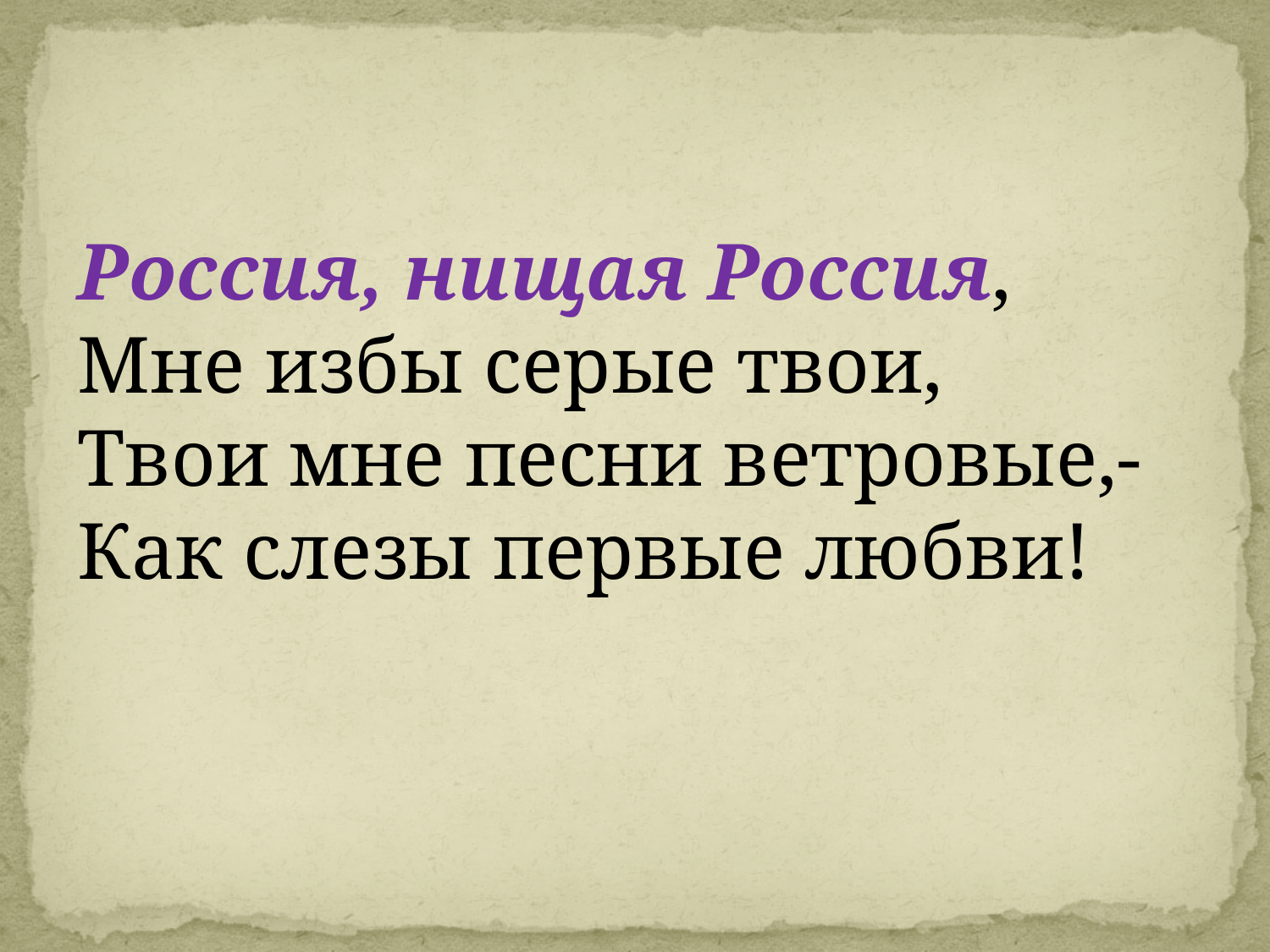

Россия, нищая Россия,
Мне избы серые твои,
Твои мне песни ветровые,-
Как слезы первые любви!